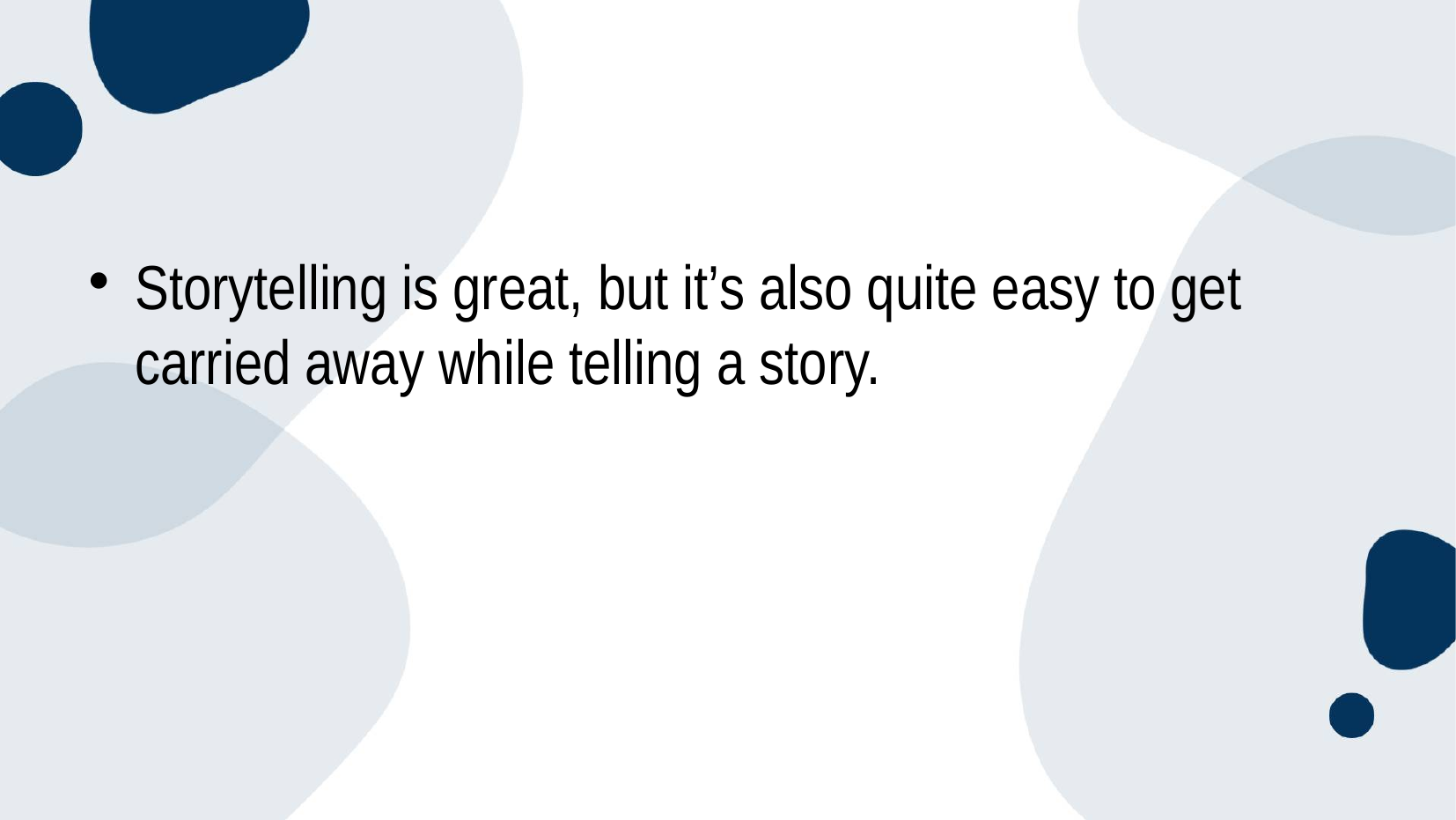

#
Storytelling is great, but it’s also quite easy to get carried away while telling a story.